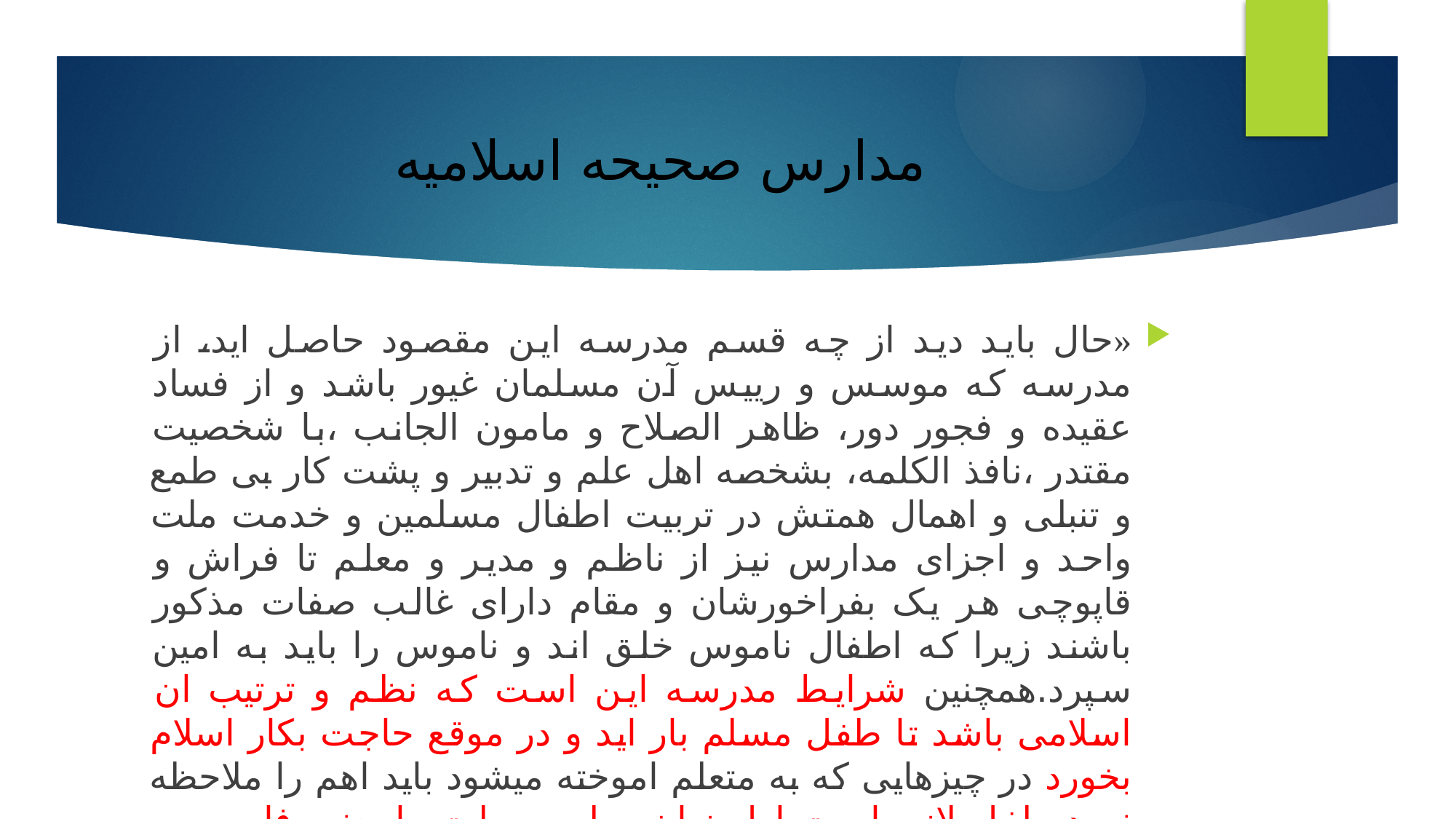

# مدارس صحیحه اسلامیه
«حال باید دید از چه قسم مدرسه این مقصود حاصل اید، از مدرسه که موسس و رییس آن مسلمان غیور باشد و از فساد عقیده و فجور دور، ظاهر الصلاح و مامون الجانب ،با شخصیت مقتدر ،نافذ الکلمه، بشخصه اهل علم و تدبیر و پشت کار بی طمع و تنبلی و اهمال همتش در تربیت اطفال مسلمین و خدمت ملت واحد و اجزای مدارس نیز از ناظم و مدیر و معلم تا فراش و قاپوچی هر یک بفراخورشان و مقام دارای غالب صفات مذکور باشند زیرا که اطفال ناموس خلق اند و ناموس را باید به امین سپرد.همچنین شرایط مدرسه این است که نظم و ترتیب ان اسلامی باشد تا طفل مسلم بار اید و در موقع حاجت بکار اسلام بخورد در چیزهایی که به متعلم اموخته میشود باید اهم را ملاحظه نمود طفل لازم است اول زبان وطن و ملت را یعنی فارسی و عربی بیاموزد و انگاه السنه خارجه را در ضمن فارسی و عربی عقاید و احکام مذهب را و اخلاق شرعیه و اداب اسلام را پس به علوم دیگر از طبیعی و ریاضی و شیمی و طب و سایر پردازد »(روزنامه تربیت شماره: 206، سال 1318ق)